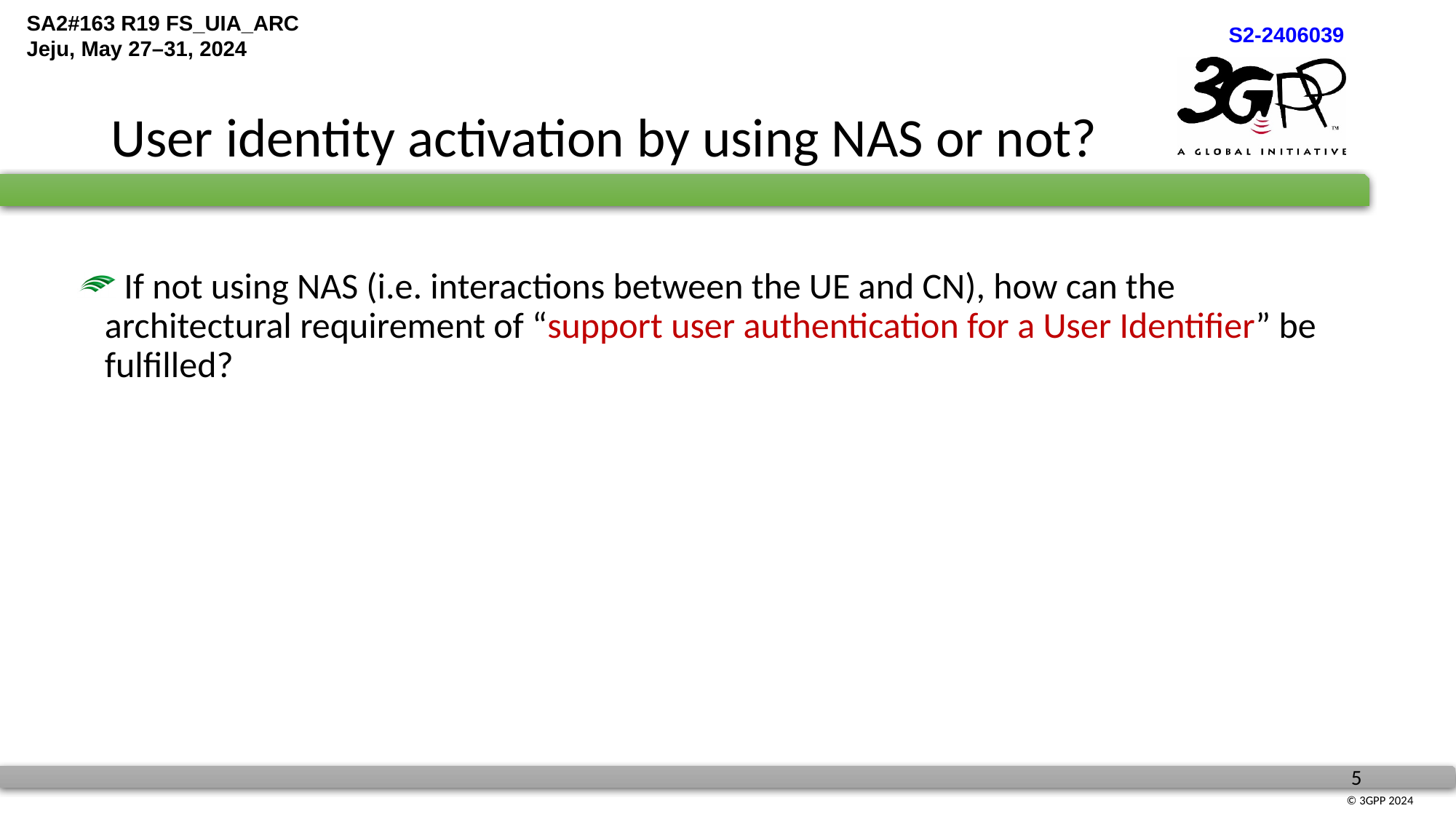

# User identity activation by using NAS or not?
 If not using NAS (i.e. interactions between the UE and CN), how can the architectural requirement of “support user authentication for a User Identifier” be fulfilled?